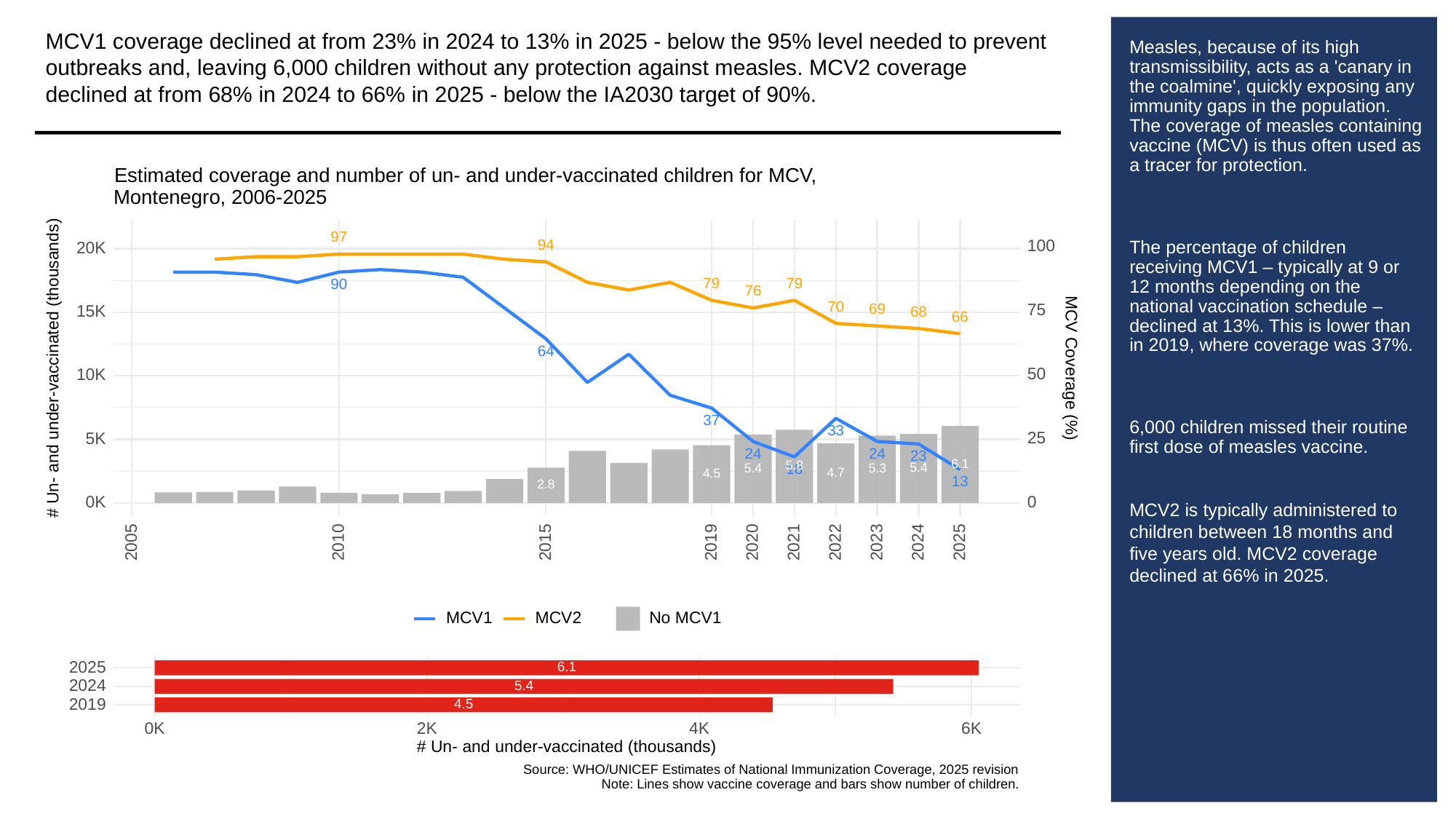

MCV1 coverage declined at from 23% in 2024 to 13% in 2025 - below the 95% level needed to prevent outbreaks and, leaving 6,000 children without any protection against measles. MCV2 coverage declined at from 68% in 2024 to 66% in 2025 - below the IA2030 target of 90%.
# Measles, because of its high transmissibility, acts as a 'canary in the coalmine', quickly exposing any immunity gaps in the population. The coverage of measles containing vaccine (MCV) is thus often used as a tracer for protection.

The percentage of children receiving MCV1 – typically at 9 or 12 months depending on the national vaccination schedule – declined at 13%. This is lower than in 2019, where coverage was 37%.

6,000 children missed their routine first dose of measles vaccine.

MCV2 is typically administered to children between 18 months and five years old. MCV2 coverage declined at 66% in 2025.

Estimated coverage and number of un- and under-vaccinated children for MCV,
Montenegro, 2006-2025

97
94
100
20K

79
79
90

76
70
69
75
15K
68
66

64
# Un- and under-vaccinated (thousands)
MCV Coverage (%)
50
10K

37
33

25
5K

24
24

23
6.1
5.8

5.4
5.4
18
5.3

4.7
4.5

13

2.8

0K
0

2023
2005
2010
2015
2019
2020
2021
2022
2024
2025

MCV1
MCV2
No MCV1

2025
6.1

2024
5.4

2019
4.5

0K
6K
2K
4K
# Un- and under-vaccinated (thousands)
Source: WHO/UNICEF Estimates of National Immunization Coverage, 2025 revision
Note: Lines show vaccine coverage and bars show number of children.